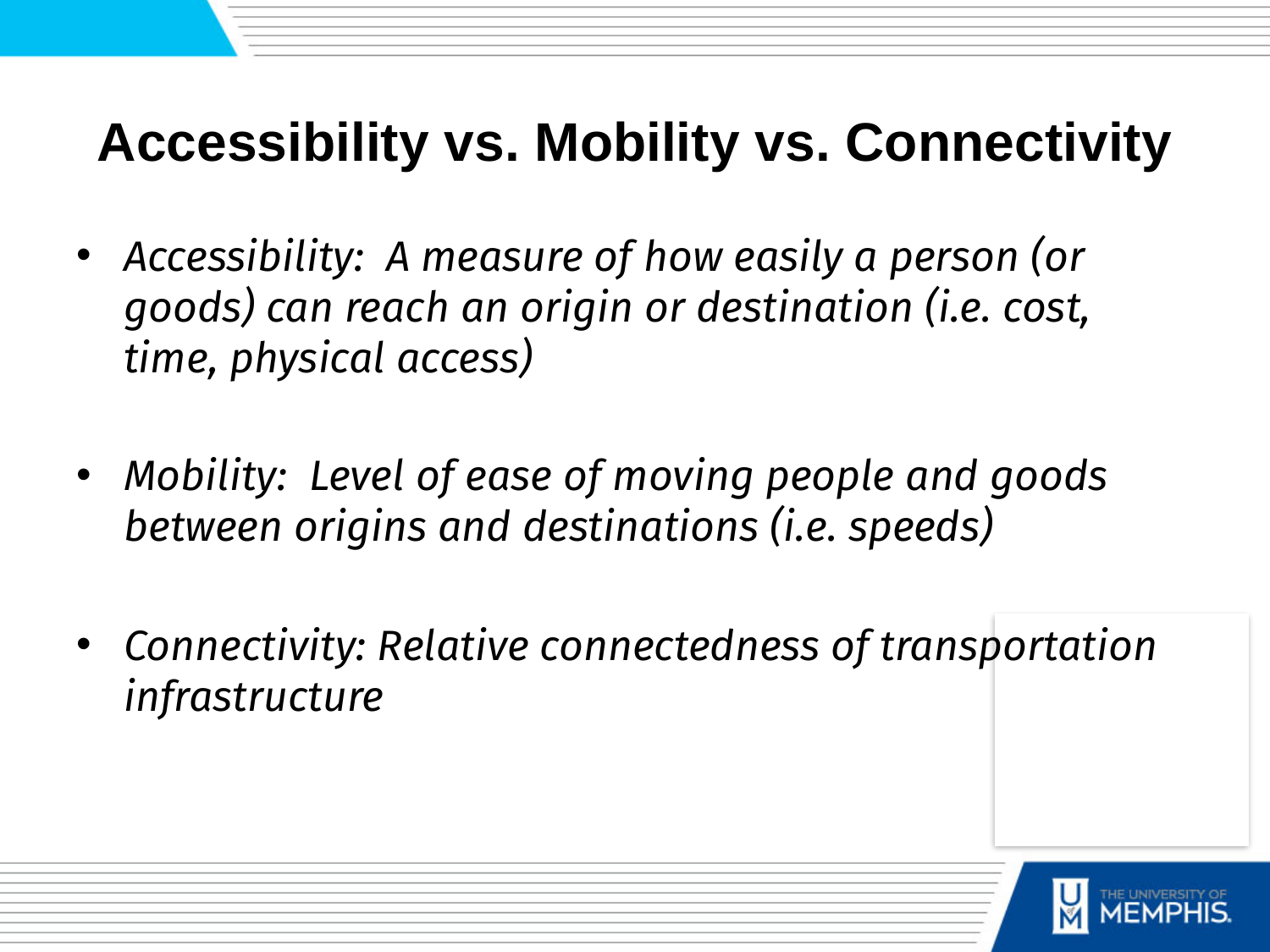

# Accessibility vs. Mobility vs. Connectivity
Accessibility:  A measure of how easily a person (or goods) can reach an origin or destination (i.e. cost, time, physical access)

Mobility:  Level of ease of moving people and goods between origins and destinations (i.e. speeds)

Connectivity: Relative connectedness of transportation infrastructure